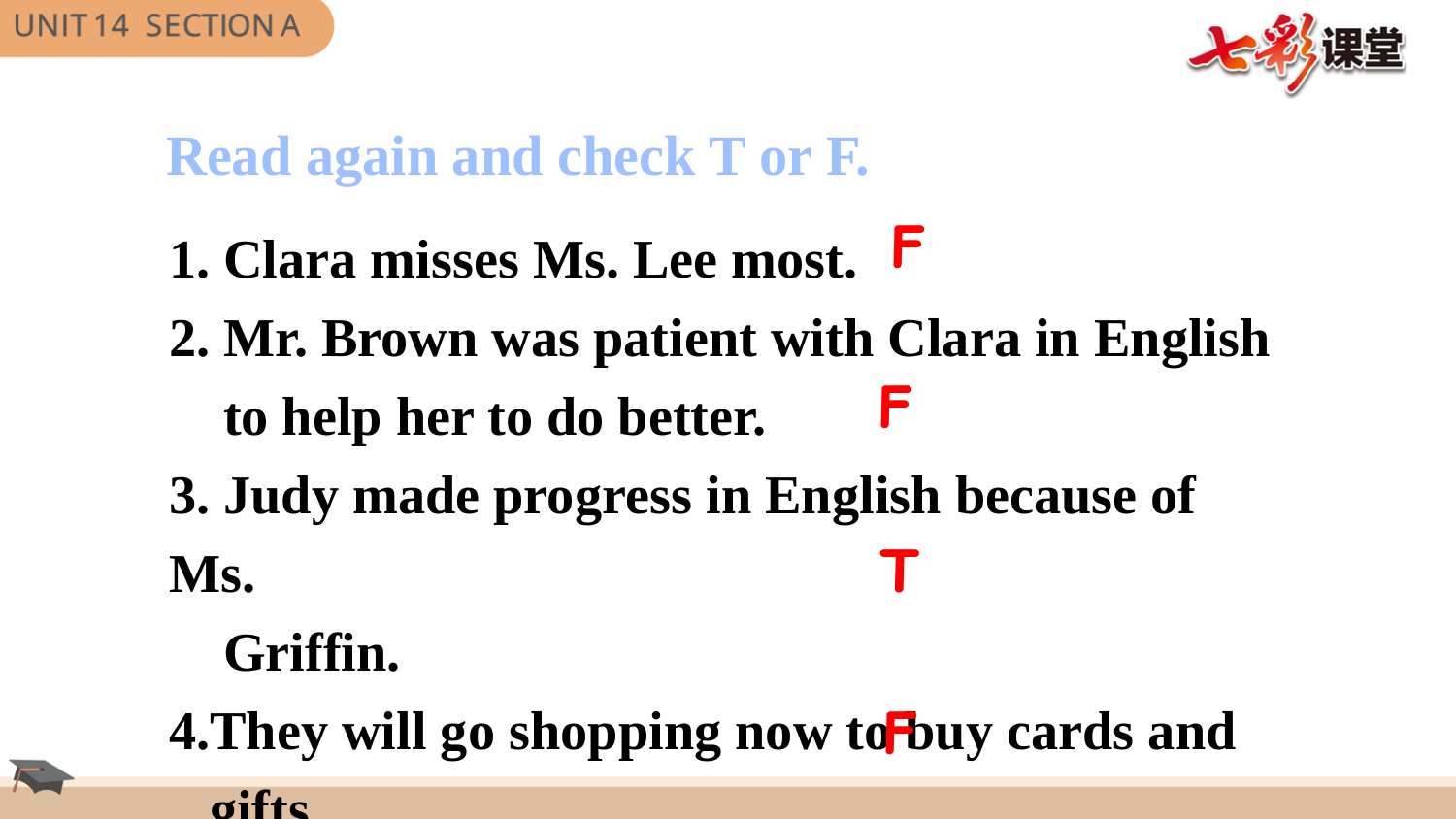

Read again and check T or F.
1. Clara misses Ms. Lee most.
2. Mr. Brown was patient with Clara in English
    to help her to do better.
3. Judy made progress in English because of Ms.
    Griffin.
4.They will go shopping now to buy cards and
   gifts.
F
F
T
F